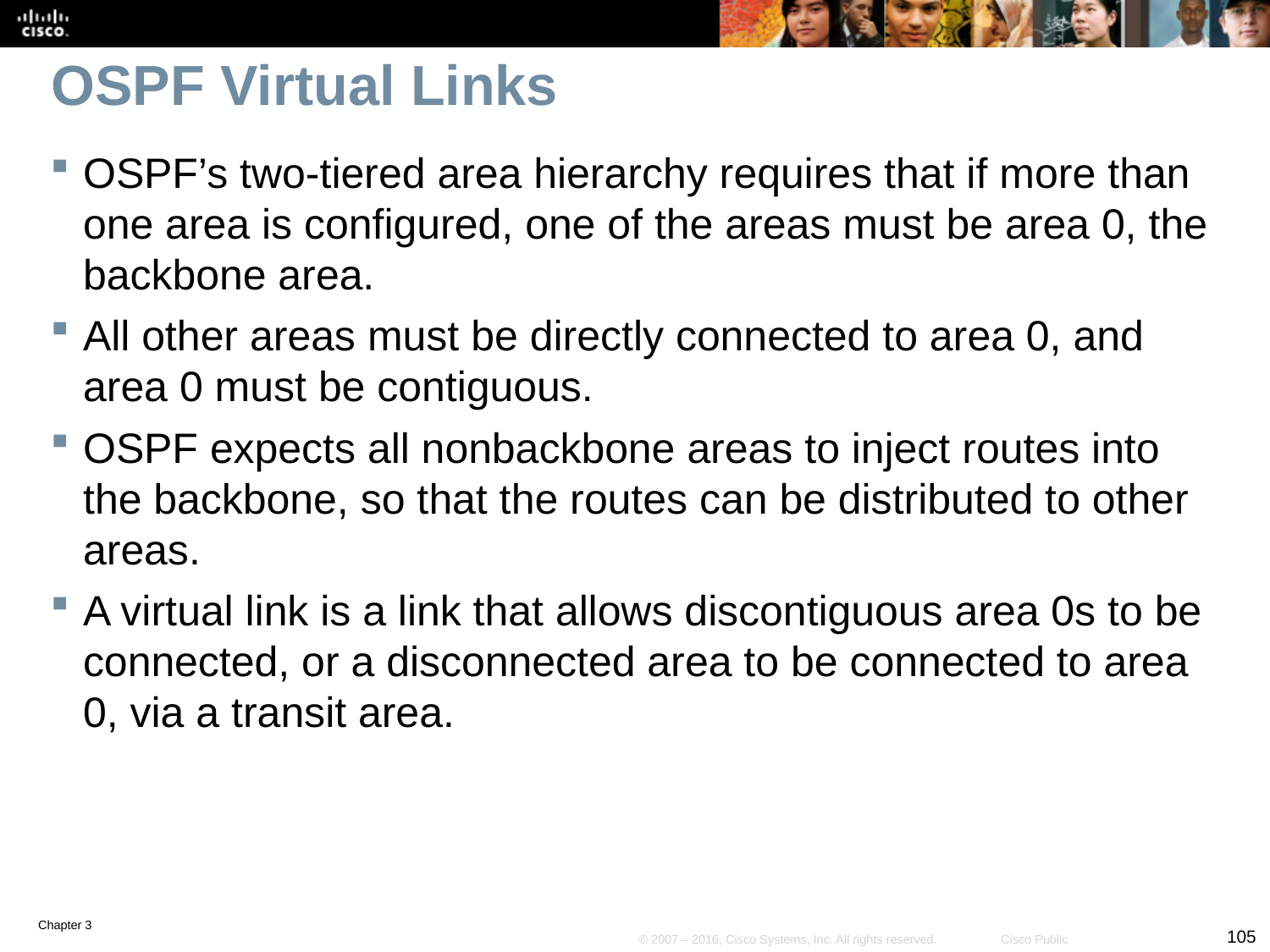

# OSPF Virtual Links
OSPF’s two-tiered area hierarchy requires that if more than one area is configured, one of the areas must be area 0, the backbone area.
All other areas must be directly connected to area 0, and area 0 must be contiguous.
OSPF expects all nonbackbone areas to inject routes into the backbone, so that the routes can be distributed to other areas.
A virtual link is a link that allows discontiguous area 0s to be connected, or a disconnected area to be connected to area 0, via a transit area.